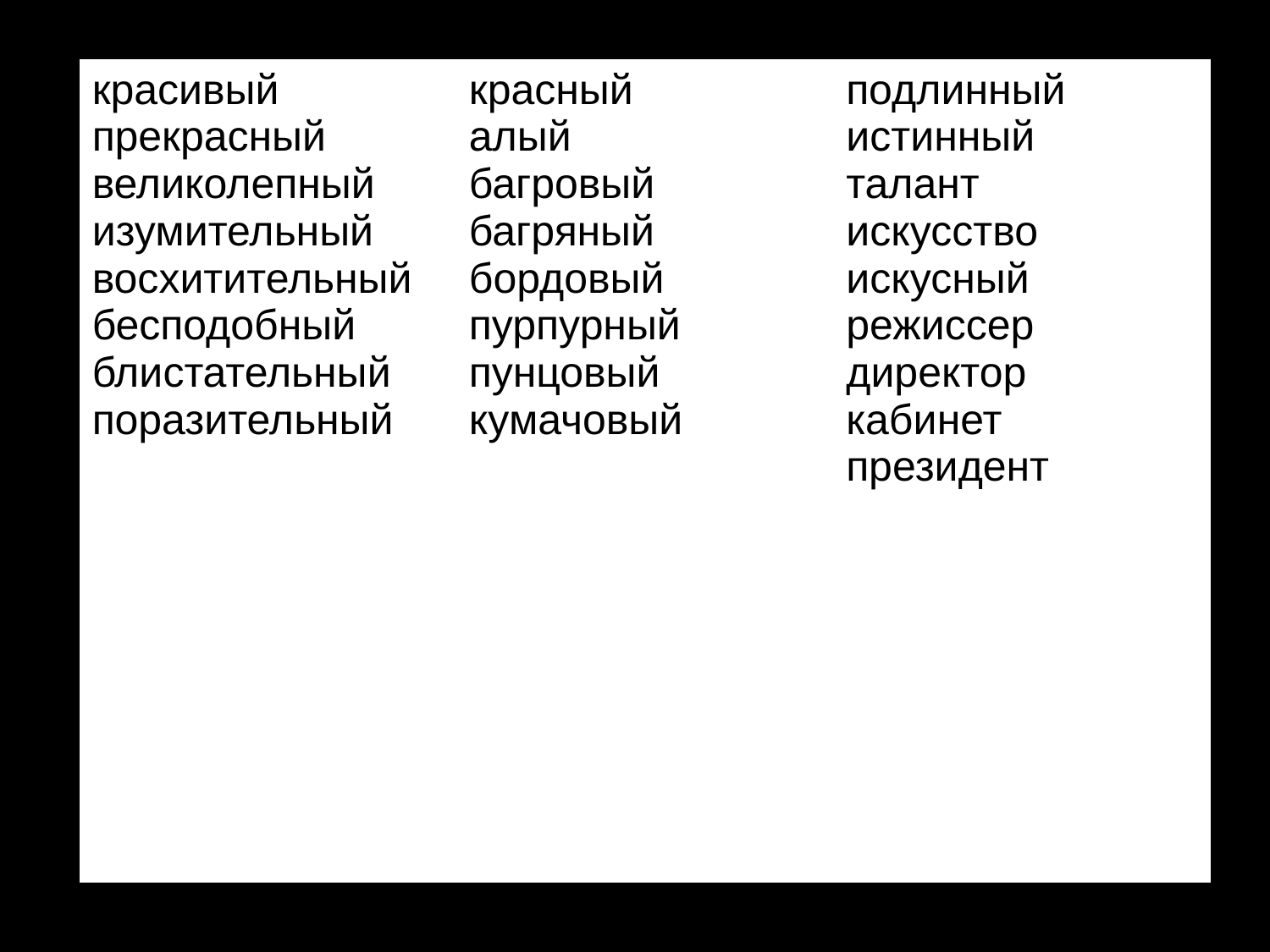

| красивый прекрасный великолепный изумительный восхитительный бесподобный блистательный поразительный | красный алый багровый багряный бордовый пурпурный пунцовый кумачовый | подлинный истинный талант искусство искусный режиссер директор кабинет президент |
| --- | --- | --- |